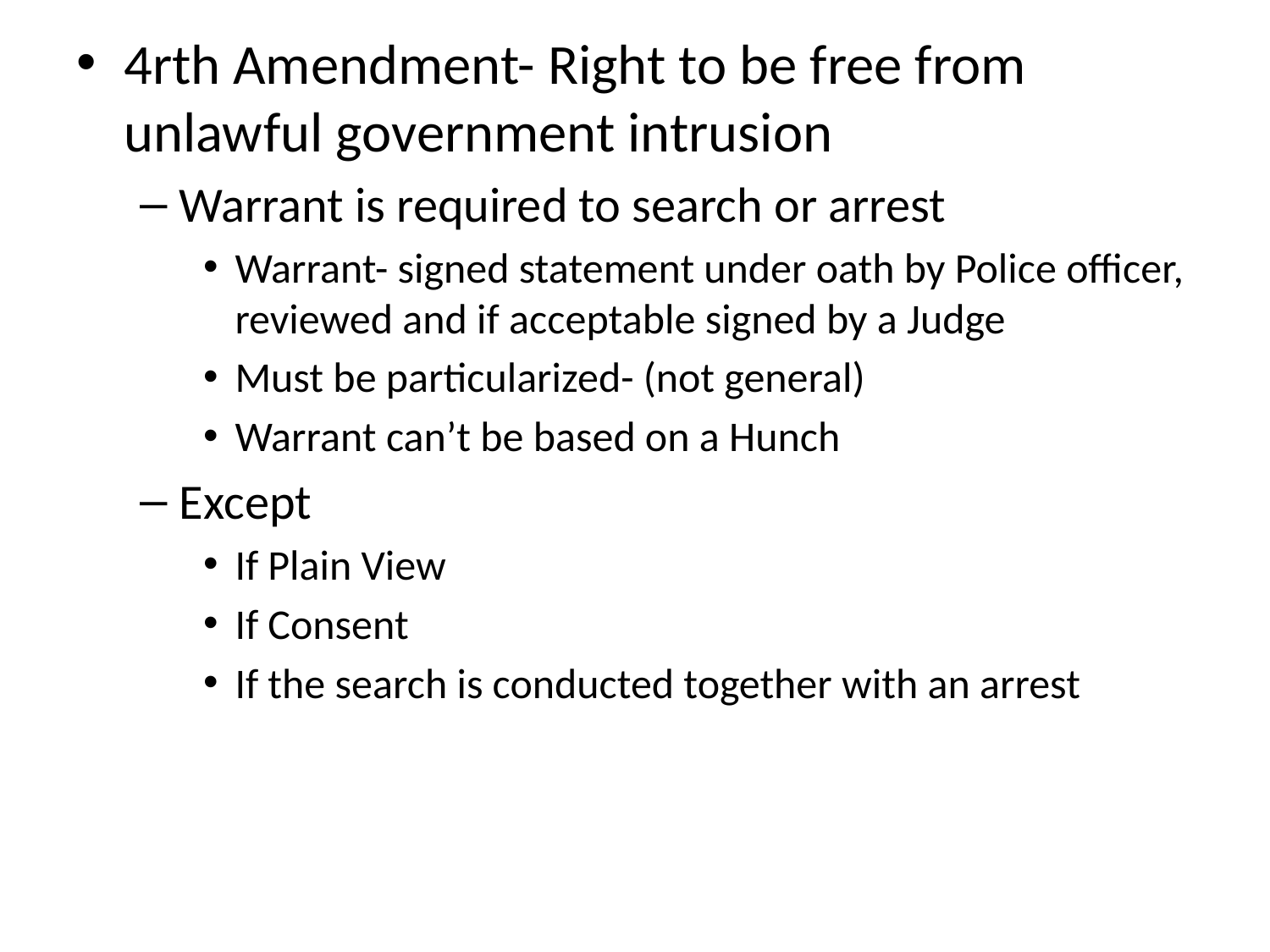

4rth Amendment- Right to be free from unlawful government intrusion
Warrant is required to search or arrest
Warrant- signed statement under oath by Police officer, reviewed and if acceptable signed by a Judge
Must be particularized- (not general)
Warrant can’t be based on a Hunch
Except
If Plain View
If Consent
If the search is conducted together with an arrest